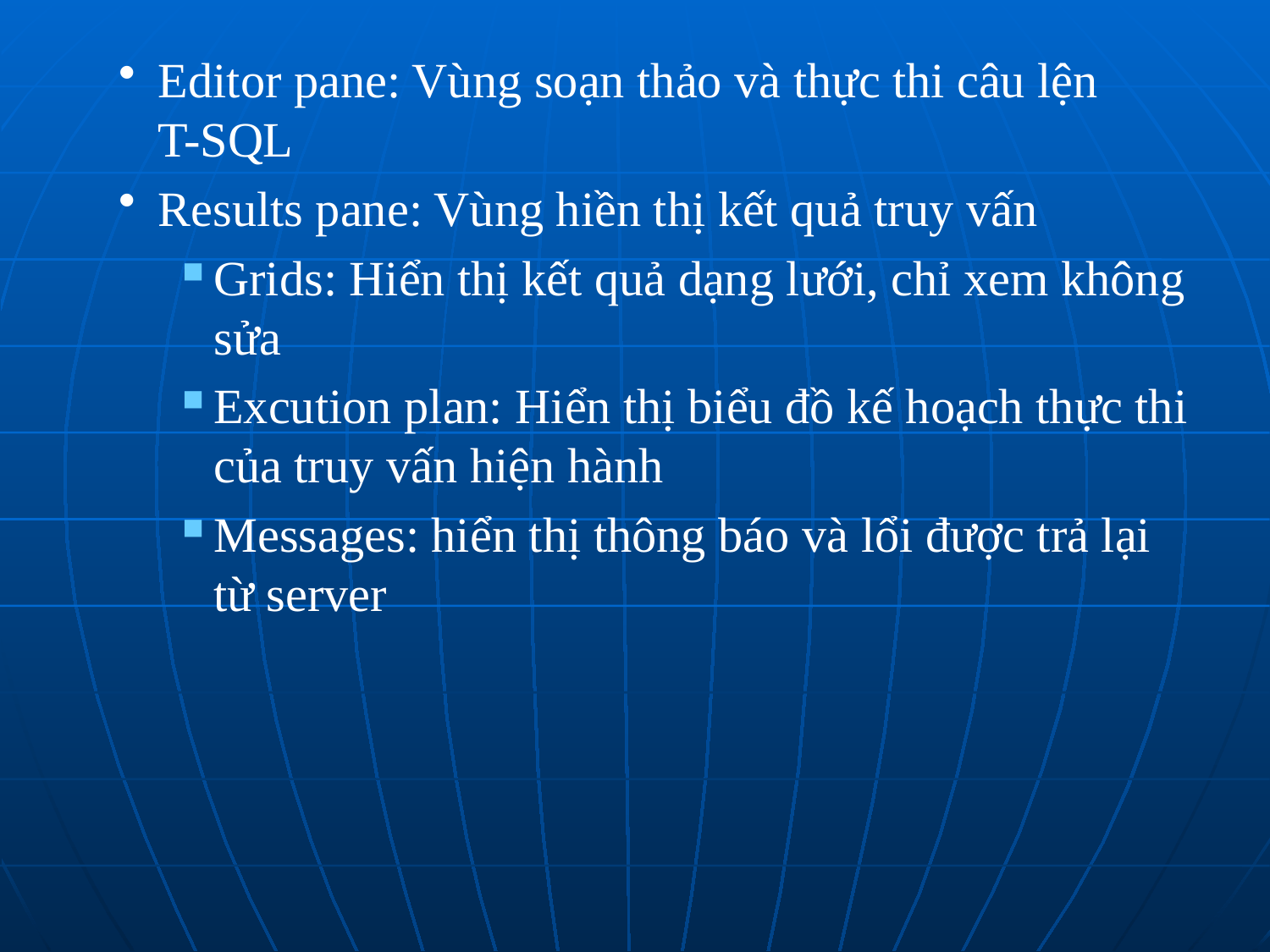

Editor pane: Vùng soạn thảo và thực thi câu lện
T-SQL
Results pane: Vùng hiền thị kết quả truy vấn
Grids: Hiển thị kết quả dạng lưới, chỉ xem không sửa
Excution plan: Hiển thị biểu đồ kế hoạch thực thi của truy vấn hiện hành
Messages: hiển thị thông báo và lổi được trả lại từ server